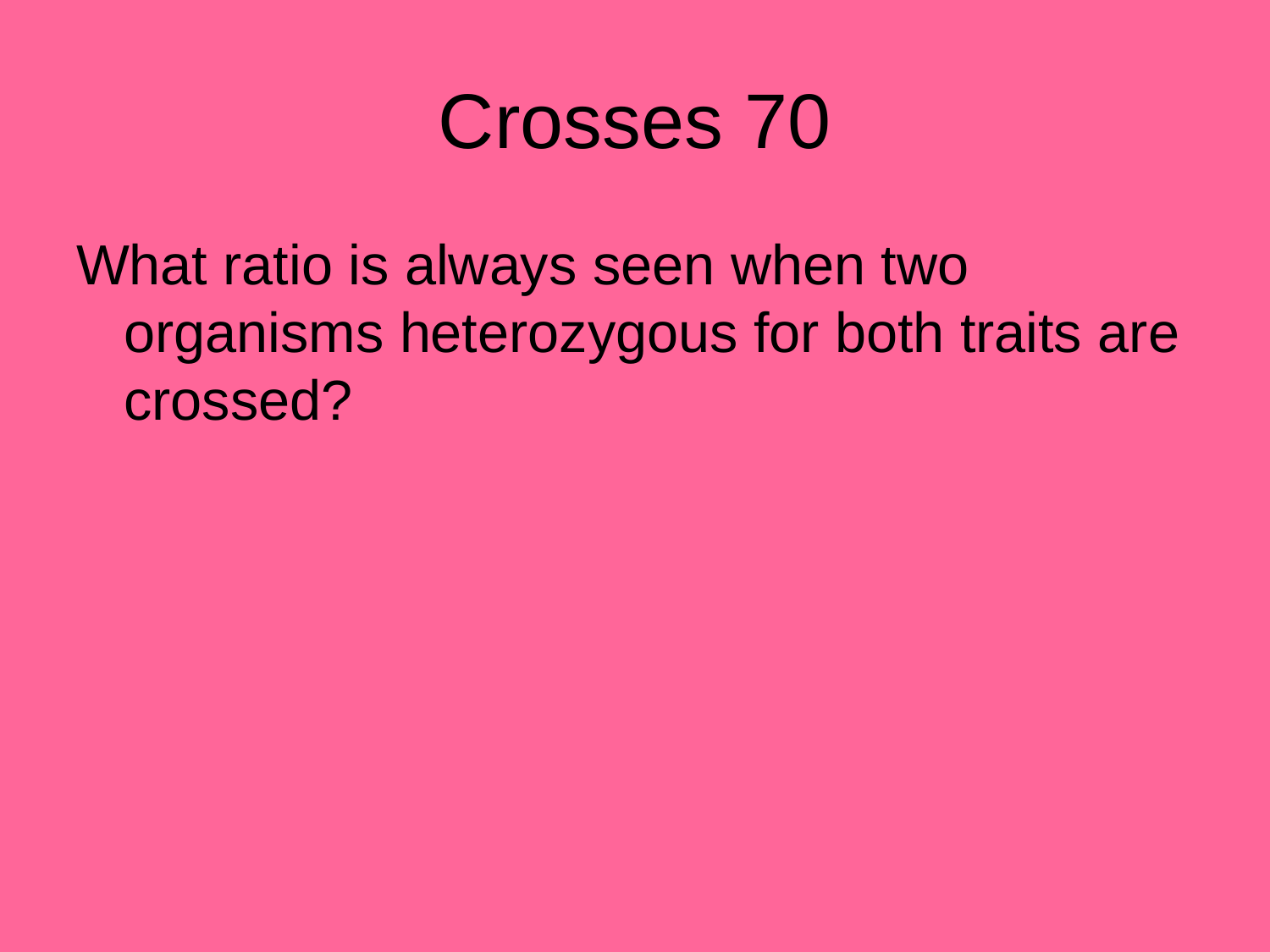

# Crosses 70
What ratio is always seen when two organisms heterozygous for both traits are crossed?